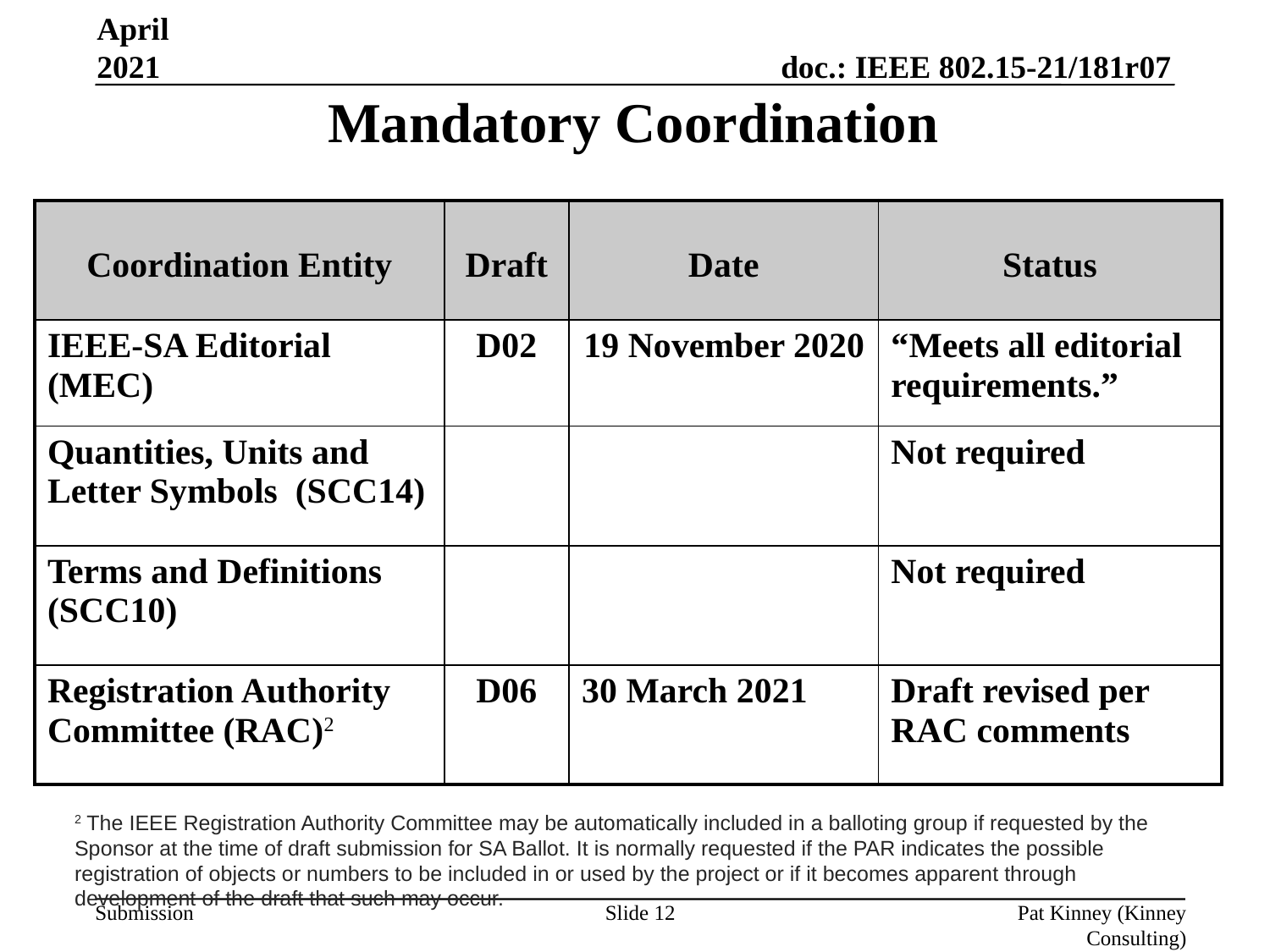

# Mandatory Coordination
April 2021
| Coordination Entity | Draft | Date | Status |
| --- | --- | --- | --- |
| IEEE-SA Editorial (MEC) | D02 | 19 November 2020 | “Meets all editorial requirements.” |
| Quantities, Units and Letter Symbols (SCC14) |  |  | Not required |
| Terms and Definitions (SCC10) |  |  | Not required |
| Registration Authority Committee (RAC)2 | D06 | 30 March 2021 | Draft revised per RAC comments |
2 The IEEE Registration Authority Committee may be automatically included in a balloting group if requested by the Sponsor at the time of draft submission for SA Ballot. It is normally requested if the PAR indicates the possible registration of objects or numbers to be included in or used by the project or if it becomes apparent through development of the draft that such may occur.
Slide 12
Pat Kinney (Kinney Consulting)